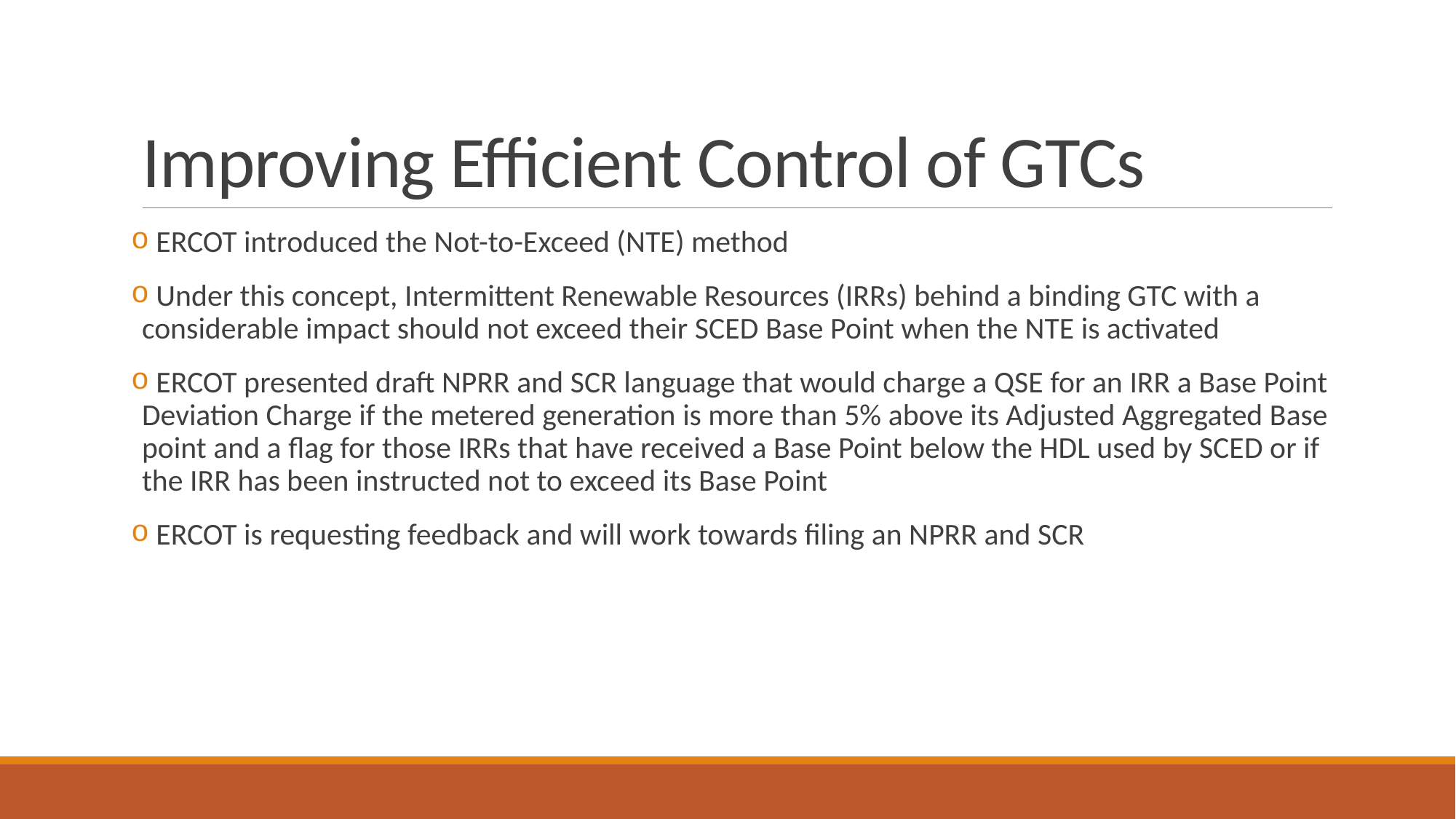

# Improving Efficient Control of GTCs
 ERCOT introduced the Not-to-Exceed (NTE) method
 Under this concept, Intermittent Renewable Resources (IRRs) behind a binding GTC with a considerable impact should not exceed their SCED Base Point when the NTE is activated
 ERCOT presented draft NPRR and SCR language that would charge a QSE for an IRR a Base Point Deviation Charge if the metered generation is more than 5% above its Adjusted Aggregated Base point and a flag for those IRRs that have received a Base Point below the HDL used by SCED or if the IRR has been instructed not to exceed its Base Point
 ERCOT is requesting feedback and will work towards filing an NPRR and SCR